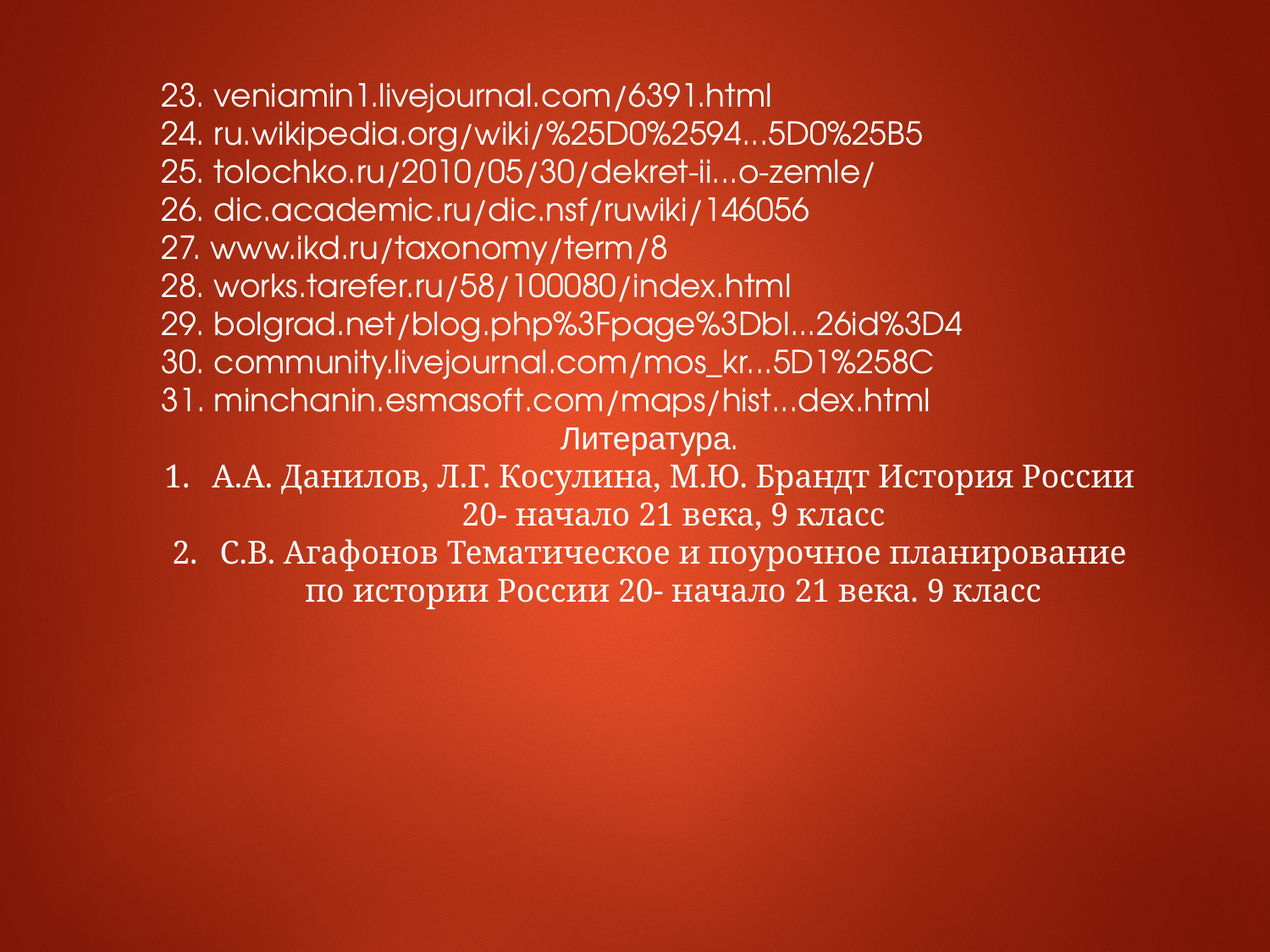

23. veniamin1.livejournal.com/6391.html
24. ru.wikipedia.org/wiki/%25D0%2594...5D0%25B5
25. tolochko.ru/2010/05/30/dekret-ii...o-zemle/
26. dic.academic.ru/dic.nsf/ruwiki/146056
27. www.ikd.ru/taxonomy/term/8
28. works.tarefer.ru/58/100080/index.html
29. bolgrad.net/blog.php%3Fpage%3Dbl...26id%3D4
30. community.livejournal.com/mos_kr...5D1%258C
31. minchanin.esmasoft.com/maps/hist...dex.html
Литература.
А.А. Данилов, Л.Г. Косулина, М.Ю. Брандт История России 20- начало 21 века, 9 класс
С.В. Агафонов Тематическое и поурочное планирование по истории России 20- начало 21 века. 9 класс